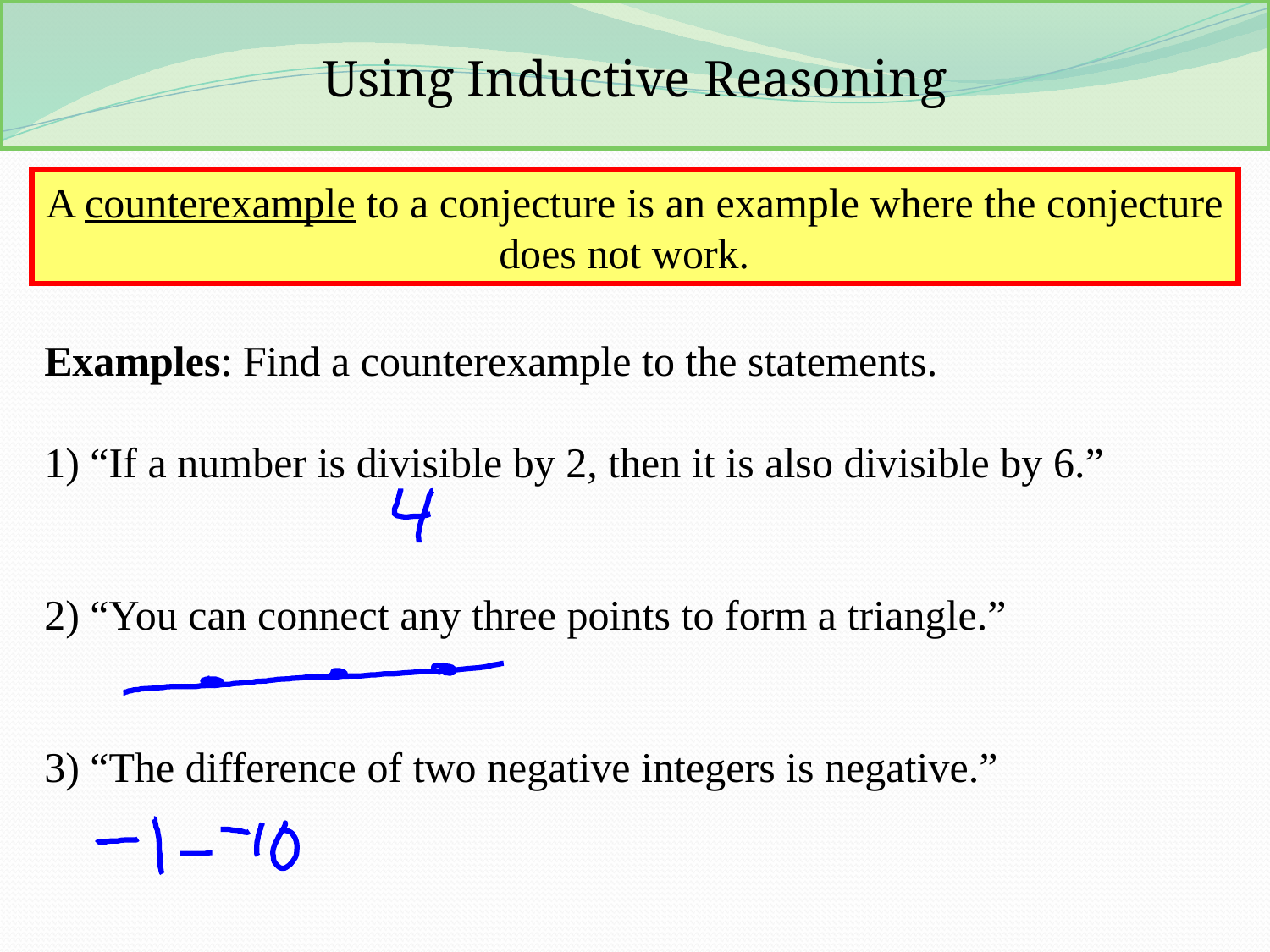

Using Inductive Reasoning
A counterexample to a conjecture is an example where the conjecture does not work.
Examples: Find a counterexample to the statements.

1) “If a number is divisible by 2, then it is also divisible by 6.”

2) “You can connect any three points to form a triangle.”

3) “The difference of two negative integers is negative.”